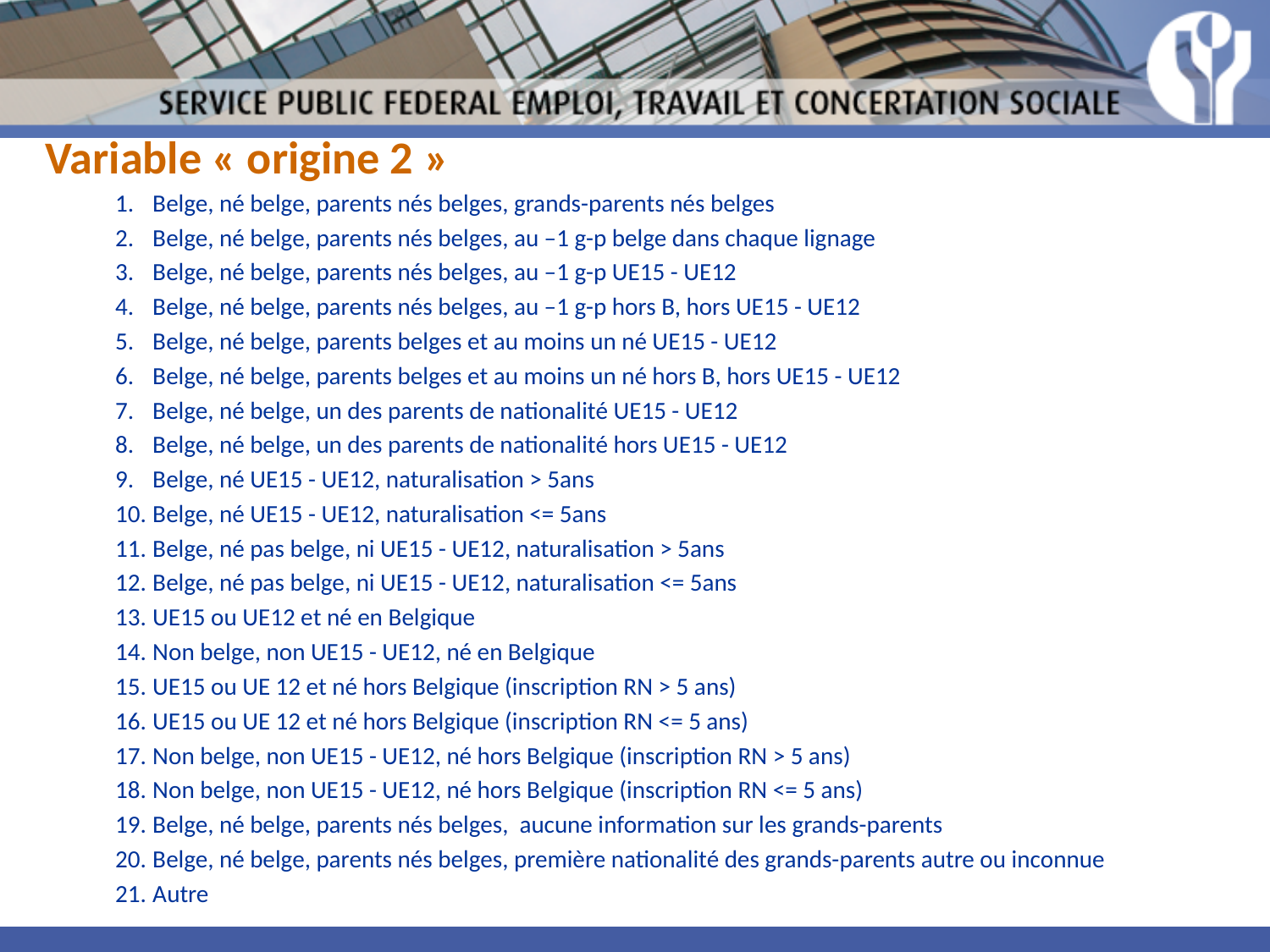

# Variable « origine 2 »

Belge, né belge, parents nés belges, grands-parents nés belges
Belge, né belge, parents nés belges, au –1 g-p belge dans chaque lignage
Belge, né belge, parents nés belges, au –1 g-p UE15 - UE12
Belge, né belge, parents nés belges, au –1 g-p hors B, hors UE15 - UE12
Belge, né belge, parents belges et au moins un né UE15 - UE12
Belge, né belge, parents belges et au moins un né hors B, hors UE15 - UE12
Belge, né belge, un des parents de nationalité UE15 - UE12
Belge, né belge, un des parents de nationalité hors UE15 - UE12
Belge, né UE15 - UE12, naturalisation > 5ans
Belge, né UE15 - UE12, naturalisation <= 5ans
Belge, né pas belge, ni UE15 - UE12, naturalisation > 5ans
Belge, né pas belge, ni UE15 - UE12, naturalisation <= 5ans
UE15 ou UE12 et né en Belgique
Non belge, non UE15 - UE12, né en Belgique
UE15 ou UE 12 et né hors Belgique (inscription RN > 5 ans)
UE15 ou UE 12 et né hors Belgique (inscription RN <= 5 ans)
Non belge, non UE15 - UE12, né hors Belgique (inscription RN > 5 ans)
Non belge, non UE15 - UE12, né hors Belgique (inscription RN <= 5 ans)
Belge, né belge, parents nés belges,  aucune information sur les grands-parents
Belge, né belge, parents nés belges, première nationalité des grands-parents autre ou inconnue
Autre